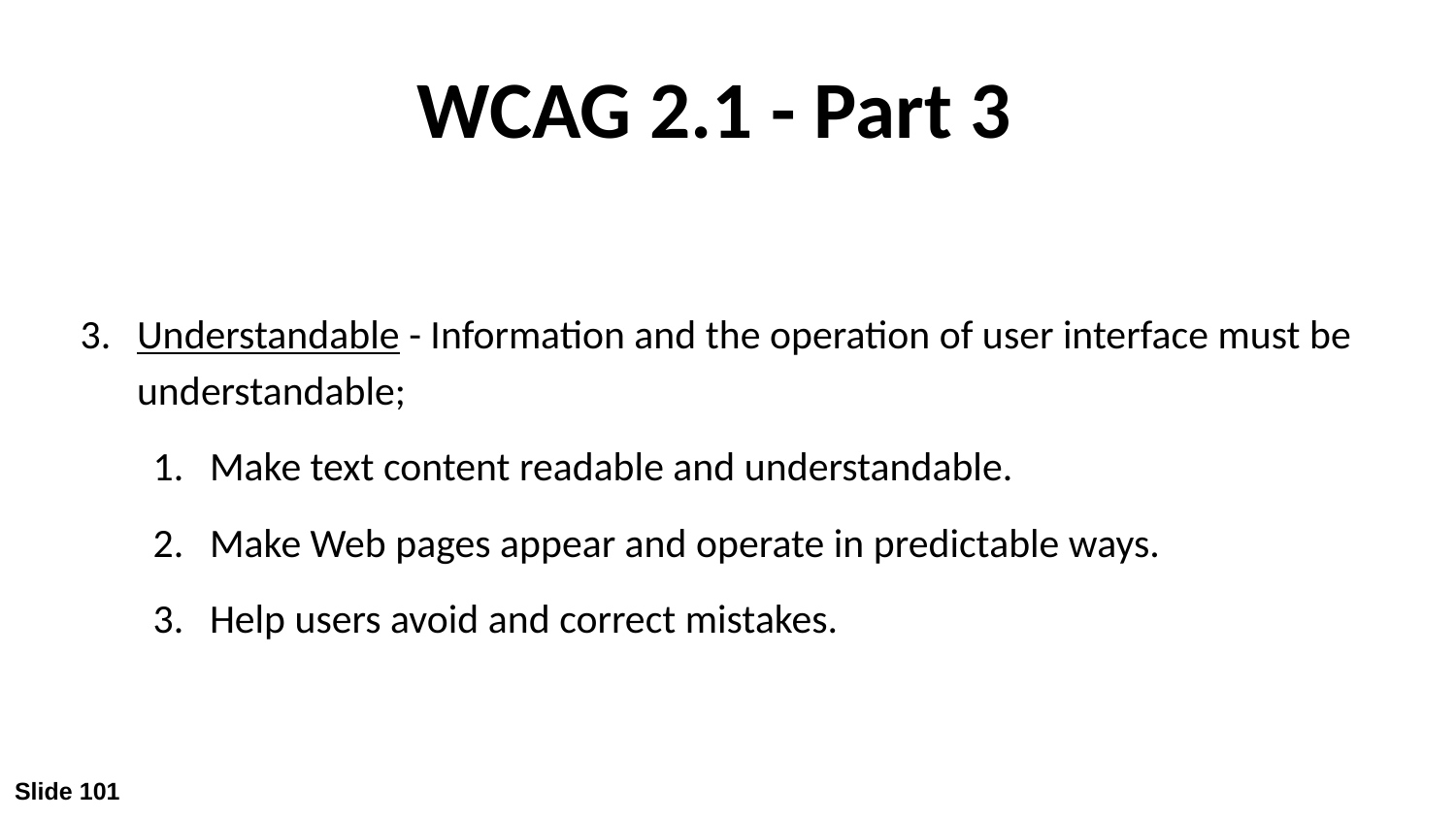

WCAG 2.1 - Part 3
Understandable - Information and the operation of user interface must be understandable;
Make text content readable and understandable.
Make Web pages appear and operate in predictable ways.
Help users avoid and correct mistakes.
Slide 101